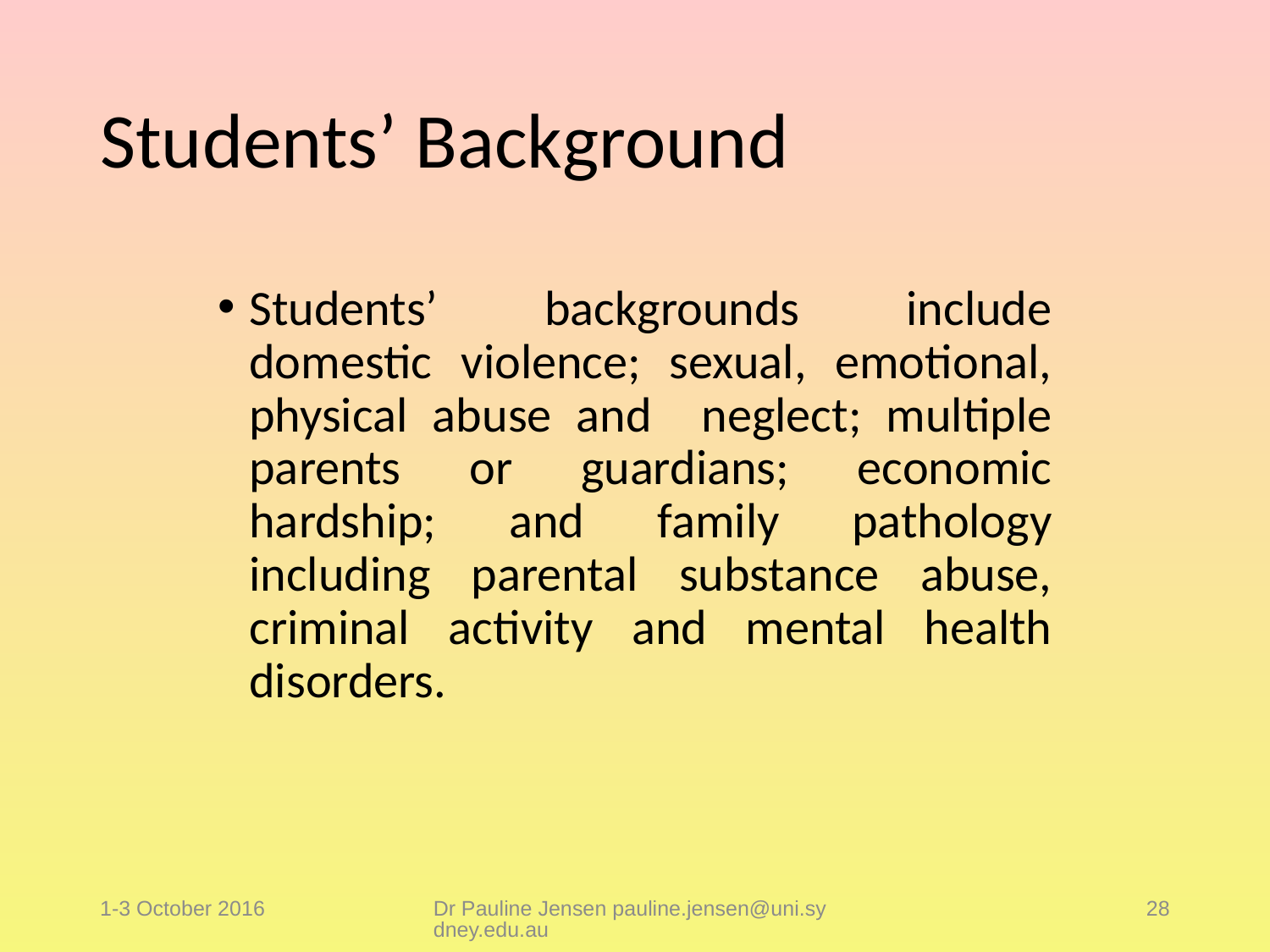

# Students’ Background
Students’ backgrounds include domestic violence; sexual, emotional, physical abuse and  neglect; multiple parents or guardians; economic hardship; and family pathology including parental substance abuse, criminal activity and mental health disorders.

1-3 October 2016
Dr Pauline Jensen pauline.jensen@uni.sydney.edu.au
28